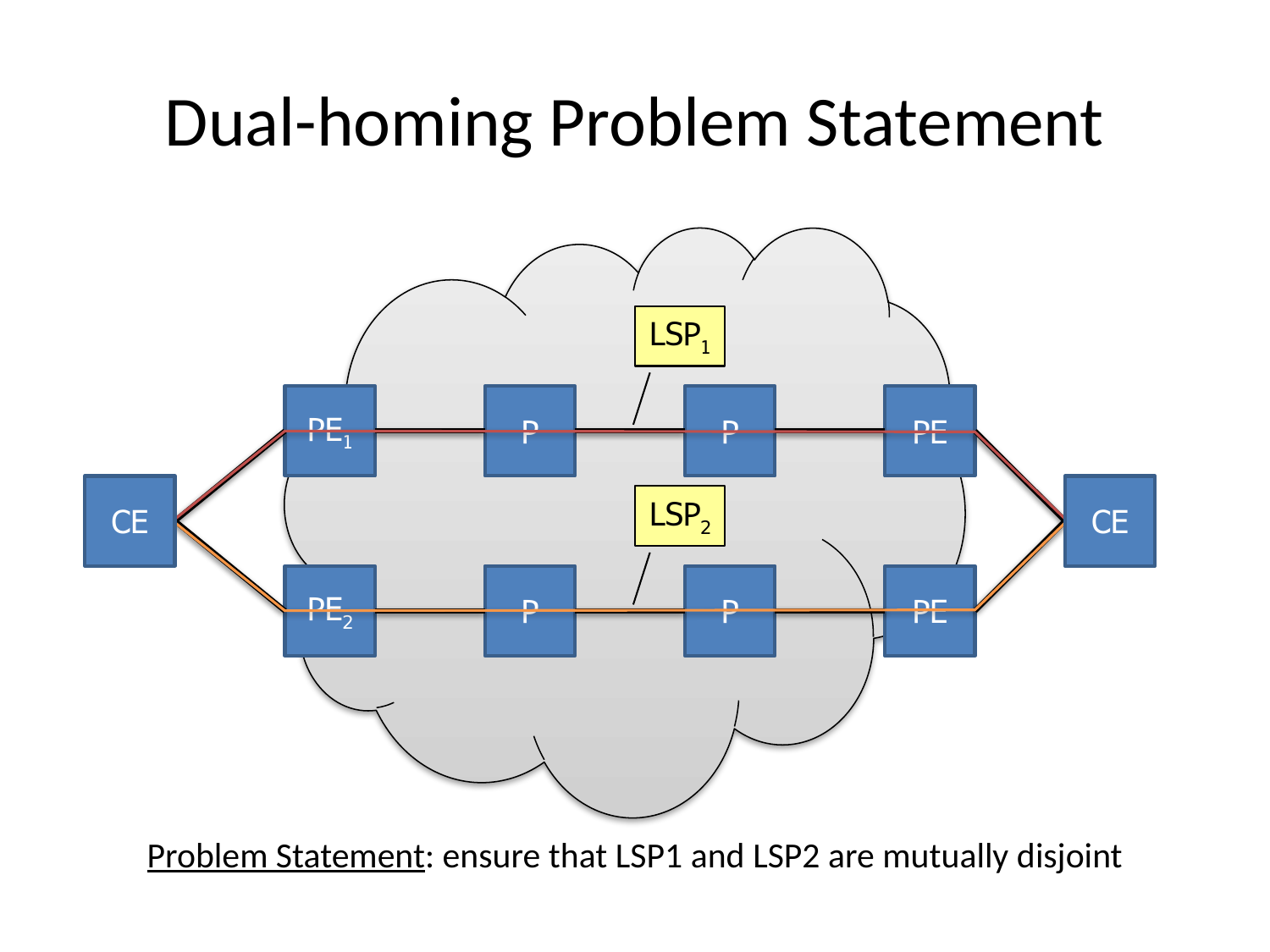

# Dual-homing Problem Statement

LSP1
PE1
P
P
PE

CE
CE
LSP2

PE2
P
P
PE
Problem Statement: ensure that LSP1 and LSP2 are mutually disjoint